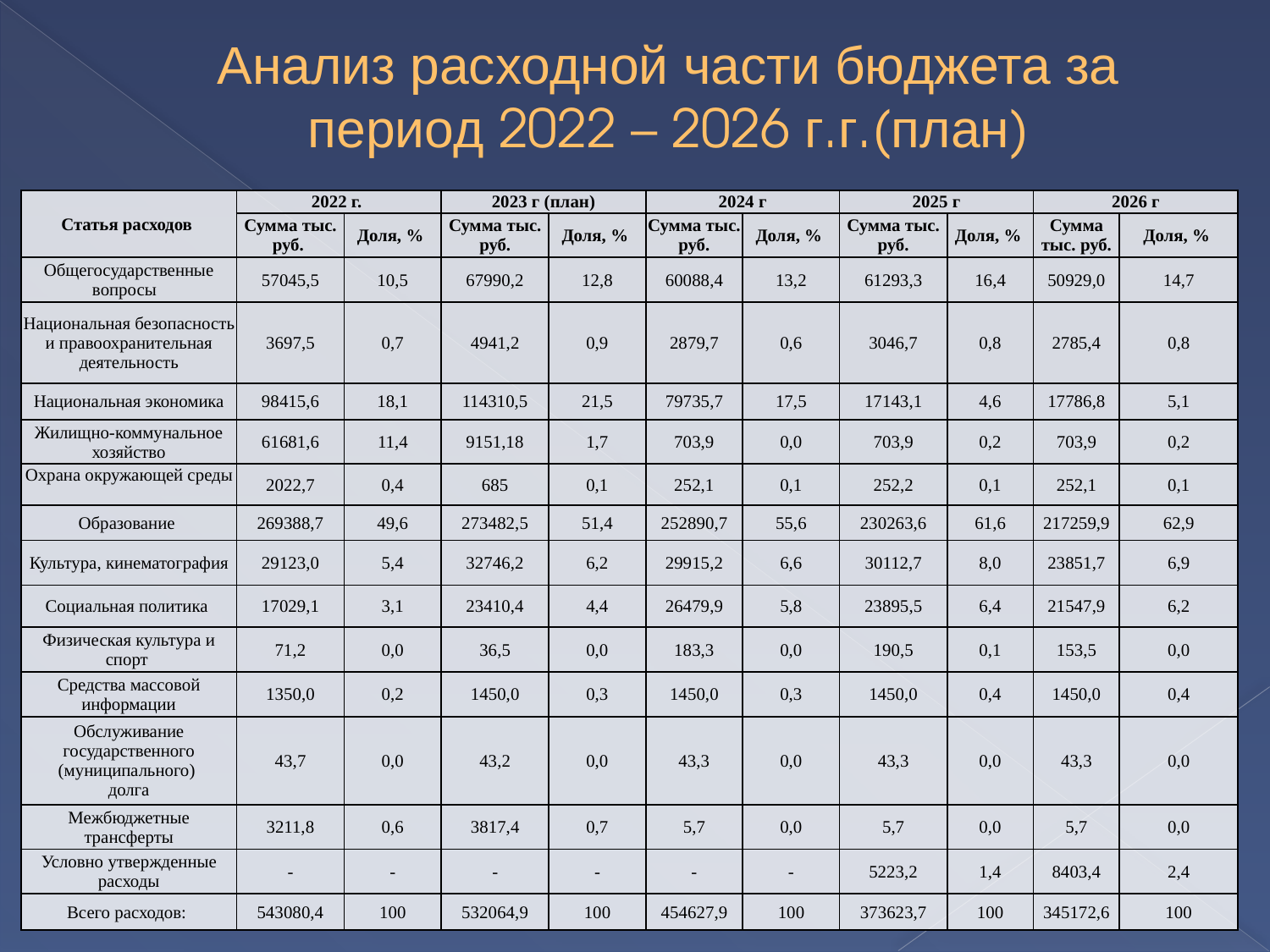

# Анализ расходной части бюджета за период 2022 – 2026 г.г.(план)
| Статья расходов | 2022 г. |  | 2023 г (план) |  | 2024 г |  | 2025 г |  | 2026 г |  |
| --- | --- | --- | --- | --- | --- | --- | --- | --- | --- | --- |
|  | Сумма тыс. руб. | Доля, % | Сумма тыс. руб. | Доля, % | Сумма тыс. руб. | Доля, % | Сумма тыс. руб. | Доля, % | Сумма тыс. руб. | Доля, % |
| Общегосударственные вопросы | 57045,5 | 10,5 | 67990,2 | 12,8 | 60088,4 | 13,2 | 61293,3 | 16,4 | 50929,0 | 14,7 |
| Национальная безопасность и правоохранительная деятельность | 3697,5 | 0,7 | 4941,2 | 0,9 | 2879,7 | 0,6 | 3046,7 | 0,8 | 2785,4 | 0,8 |
| Национальная экономика | 98415,6 | 18,1 | 114310,5 | 21,5 | 79735,7 | 17,5 | 17143,1 | 4,6 | 17786,8 | 5,1 |
| Жилищно-коммунальное хозяйство | 61681,6 | 11,4 | 9151,18 | 1,7 | 703,9 | 0,0 | 703,9 | 0,2 | 703,9 | 0,2 |
| Охрана окружающей среды | 2022,7 | 0,4 | 685 | 0,1 | 252,1 | 0,1 | 252,2 | 0,1 | 252,1 | 0,1 |
| Образование | 269388,7 | 49,6 | 273482,5 | 51,4 | 252890,7 | 55,6 | 230263,6 | 61,6 | 217259,9 | 62,9 |
| Культура, кинематография | 29123,0 | 5,4 | 32746,2 | 6,2 | 29915,2 | 6,6 | 30112,7 | 8,0 | 23851,7 | 6,9 |
| Социальная политика | 17029,1 | 3,1 | 23410,4 | 4,4 | 26479,9 | 5,8 | 23895,5 | 6,4 | 21547,9 | 6,2 |
| Физическая культура и спорт | 71,2 | 0,0 | 36,5 | 0,0 | 183,3 | 0,0 | 190,5 | 0,1 | 153,5 | 0,0 |
| Средства массовой информации | 1350,0 | 0,2 | 1450,0 | 0,3 | 1450,0 | 0,3 | 1450,0 | 0,4 | 1450,0 | 0,4 |
| Обслуживание государственного (муниципального) долга | 43,7 | 0,0 | 43,2 | 0,0 | 43,3 | 0,0 | 43,3 | 0,0 | 43,3 | 0,0 |
| Межбюджетные трансферты | 3211,8 | 0,6 | 3817,4 | 0,7 | 5,7 | 0,0 | 5,7 | 0,0 | 5,7 | 0,0 |
| Условно утвержденные расходы | - | - | - | - | - | - | 5223,2 | 1,4 | 8403,4 | 2,4 |
| Всего расходов: | 543080,4 | 100 | 532064,9 | 100 | 454627,9 | 100 | 373623,7 | 100 | 345172,6 | 100 |